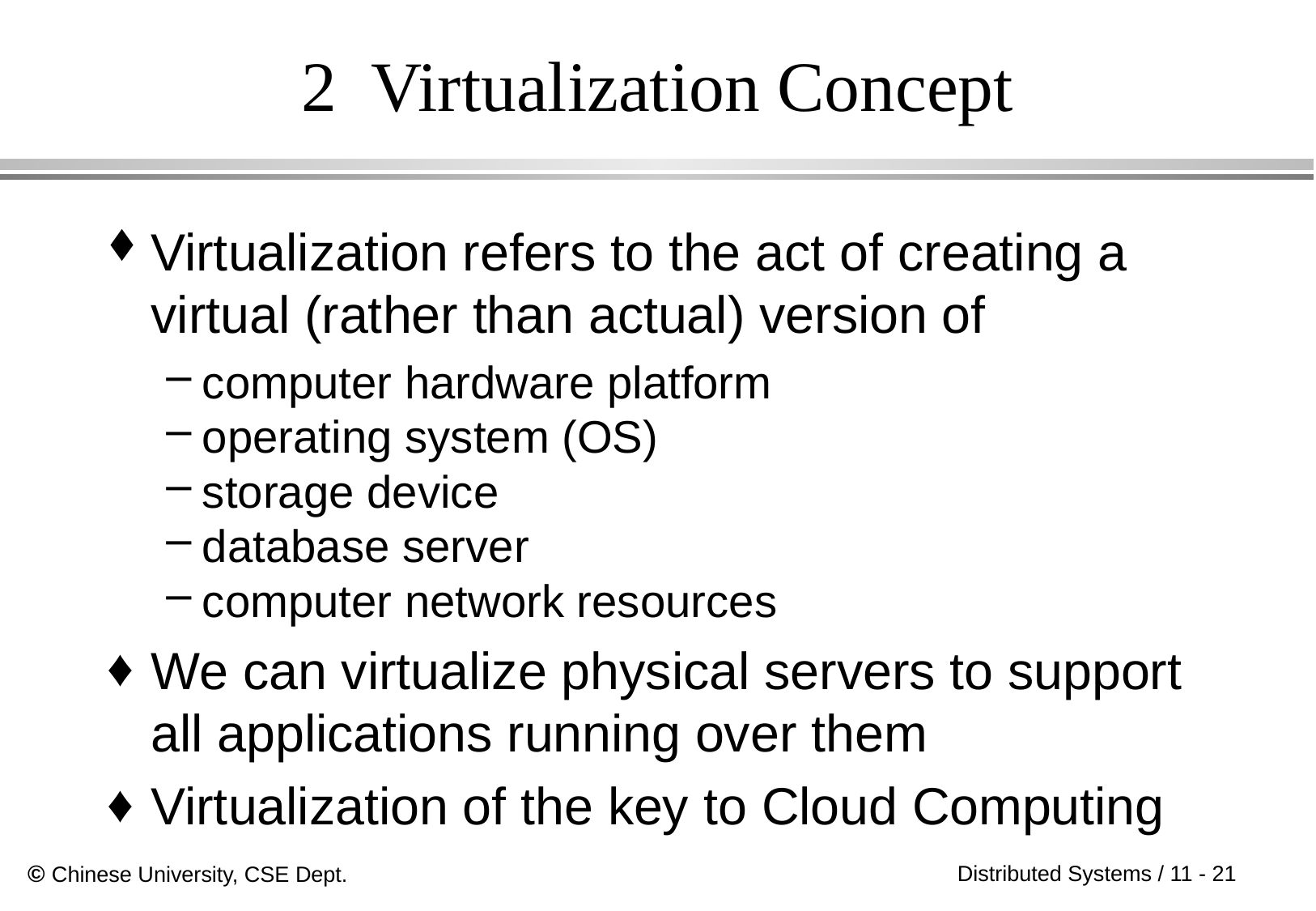

# 2  Virtualization Concept
Virtualization refers to the act of creating a virtual (rather than actual) version of
computer hardware platform
operating system (OS)
storage device
database server
computer network resources
We can virtualize physical servers to support all applications running over them
Virtualization of the key to Cloud Computing